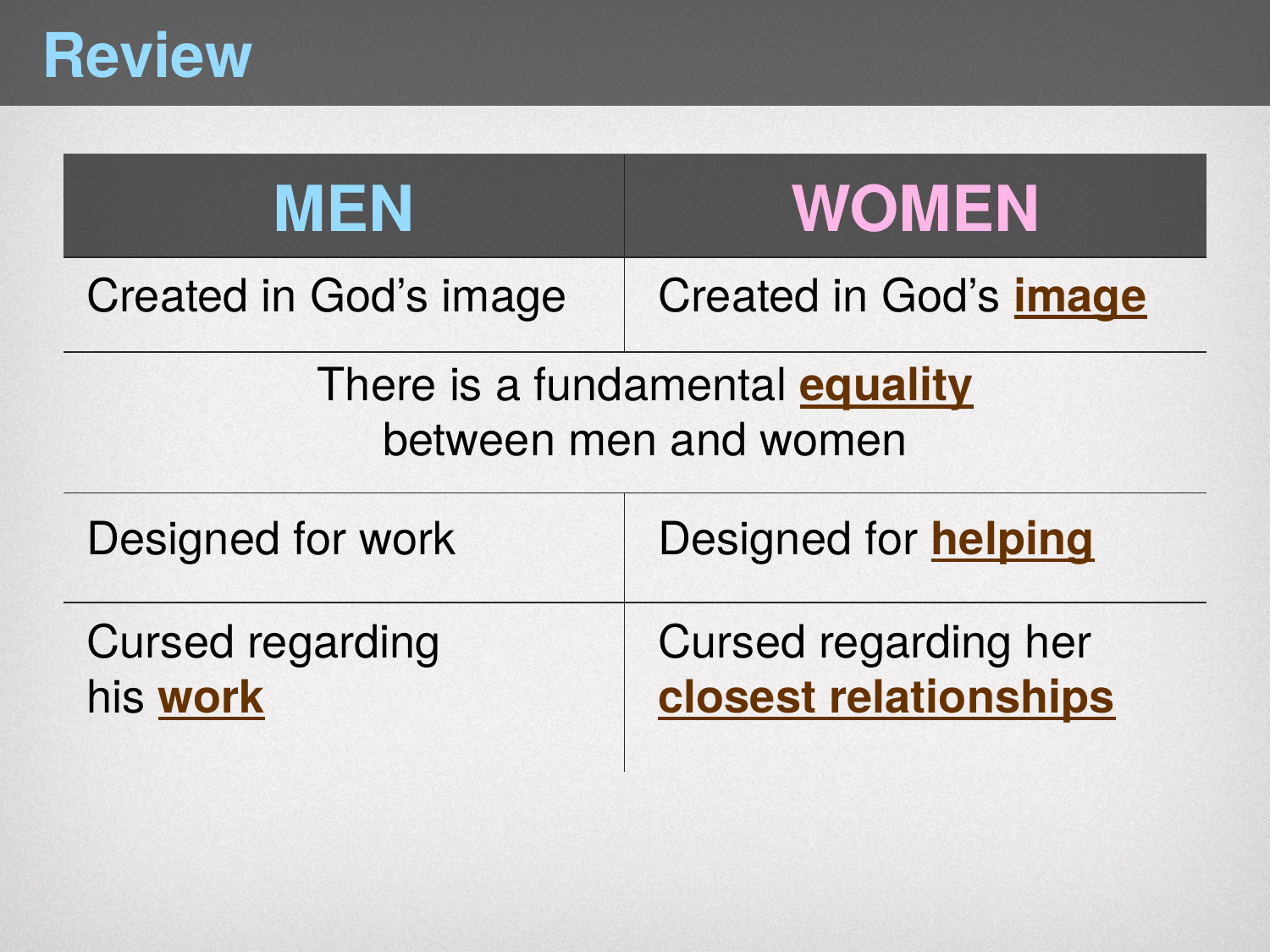

Review
| MEN | WOMEN |
| --- | --- |
|  |  |
|  |  |
|  |  |
|  |  |
Created in God’s image
Created in God’s image
There is a fundamental equality
between men and women
Designed for work
Designed for helping
Cursed regarding
his work
Cursed regarding her closest relationships